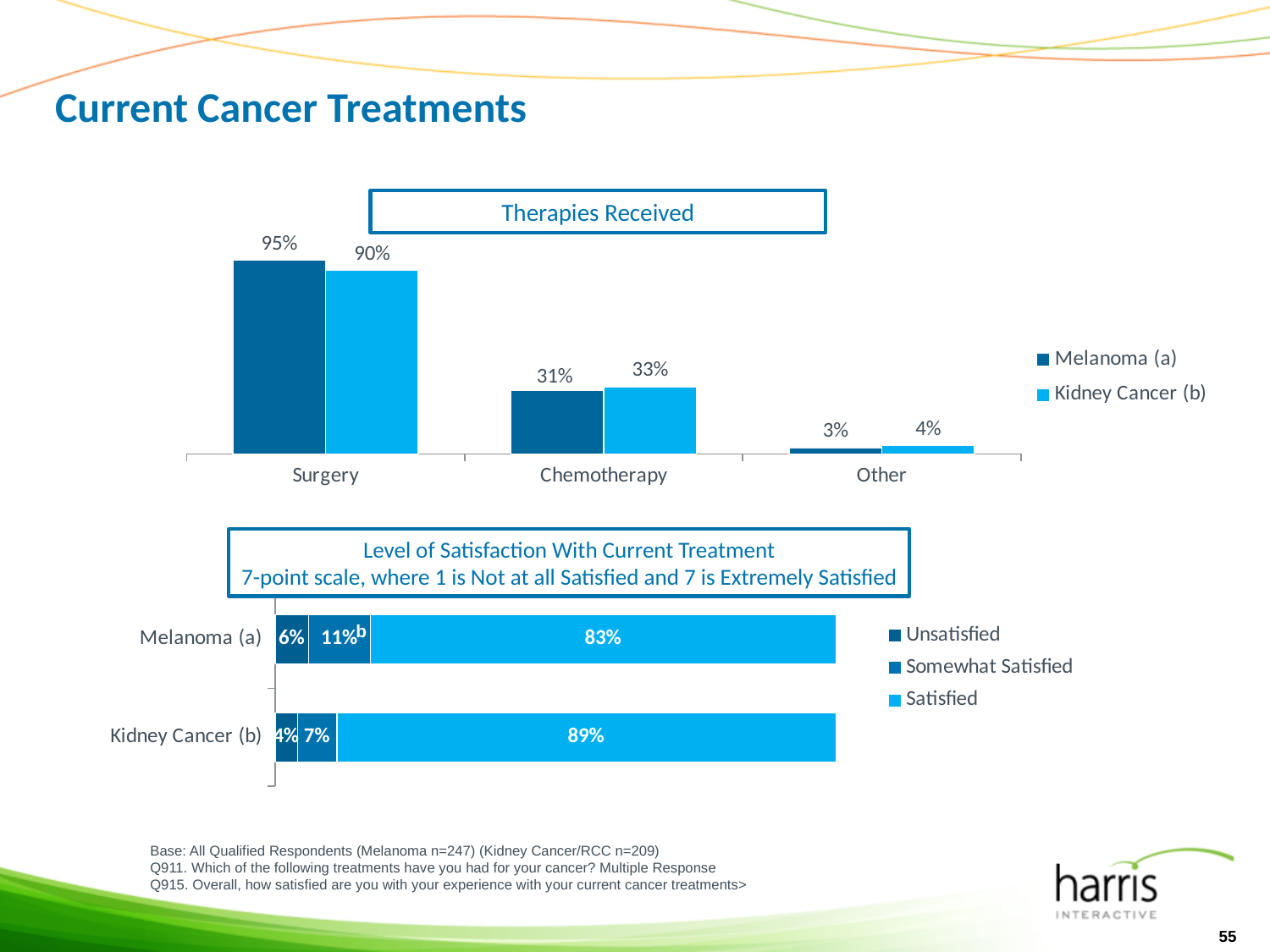

# Current Cancer Treatments
Therapies Received

### Chart

| Category | Melanoma (a) | Kidney Cancer (b) |
|---|---|---|
| Surgery | 0.9500000000000006 | 0.9 |
| Chemotherapy | 0.31000000000000233 | 0.3300000000000029 |
| Other | 0.030000000000000002 | 0.04000000000000002 |
Level of Satisfaction With Current Treatment
7-point scale, where 1 is Not at all Satisfied and 7 is Extremely Satisfied

### Chart

| Category | Unsatisfied | Somewhat Satisfied | Satisfied |
|---|---|---|---|
| Kidney Cancer (b) | 0.04000000000000002 | 0.07000000000000002 | 0.89 |
| Melanoma (a) | 0.06000000000000003 | 0.11 | 0.8300000000000004 |
b
Base: All Qualified Respondents (Melanoma n=247) (Kidney Cancer/RCC n=209)
Q911. Which of the following treatments have you had for your cancer? Multiple Response
Q915. Overall, how satisfied are you with your experience with your current cancer treatments>
55